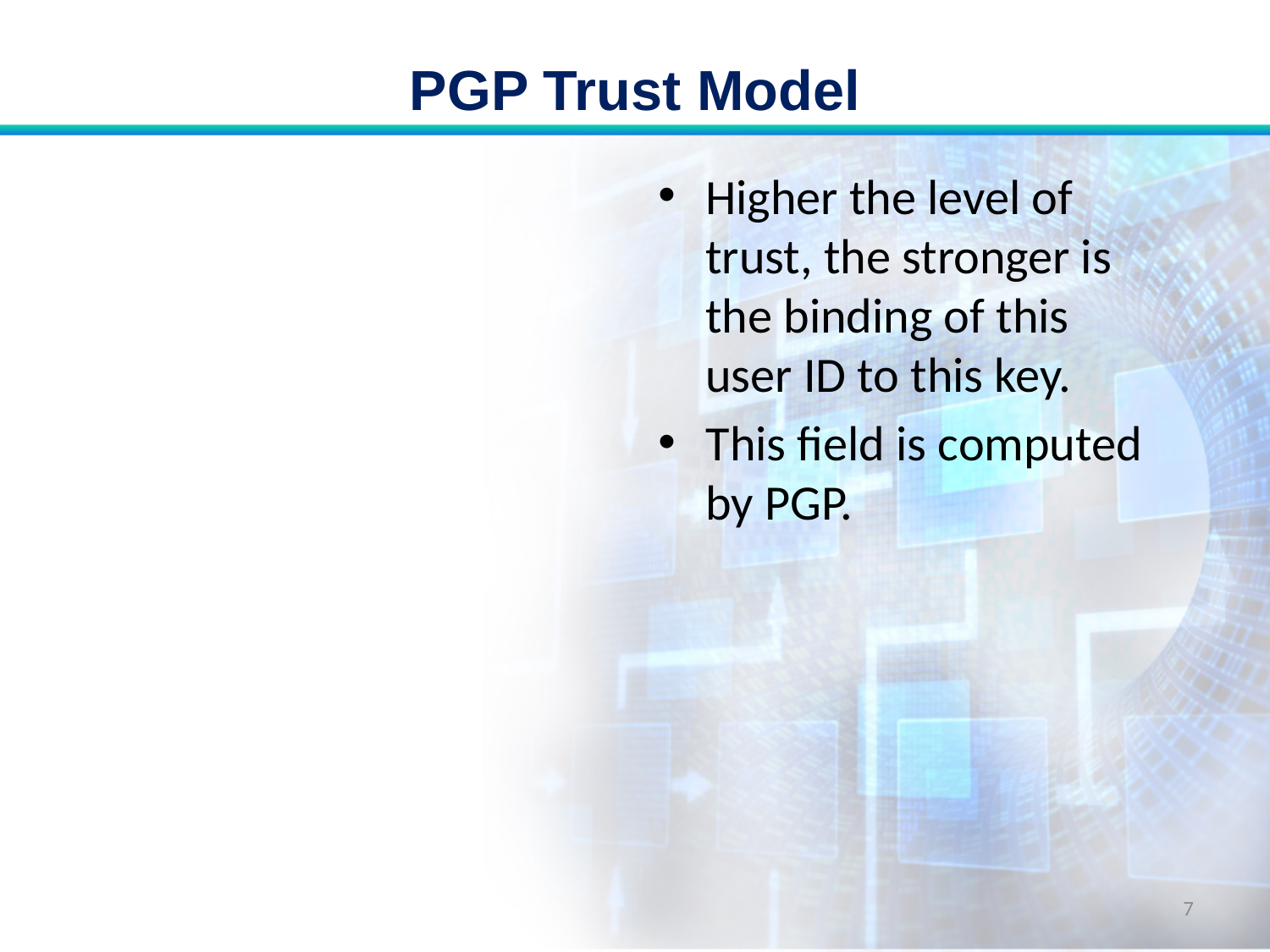

# PGP Trust Model
Higher the level of trust, the stronger is the binding of this user ID to this key.
This field is computed by PGP.
7